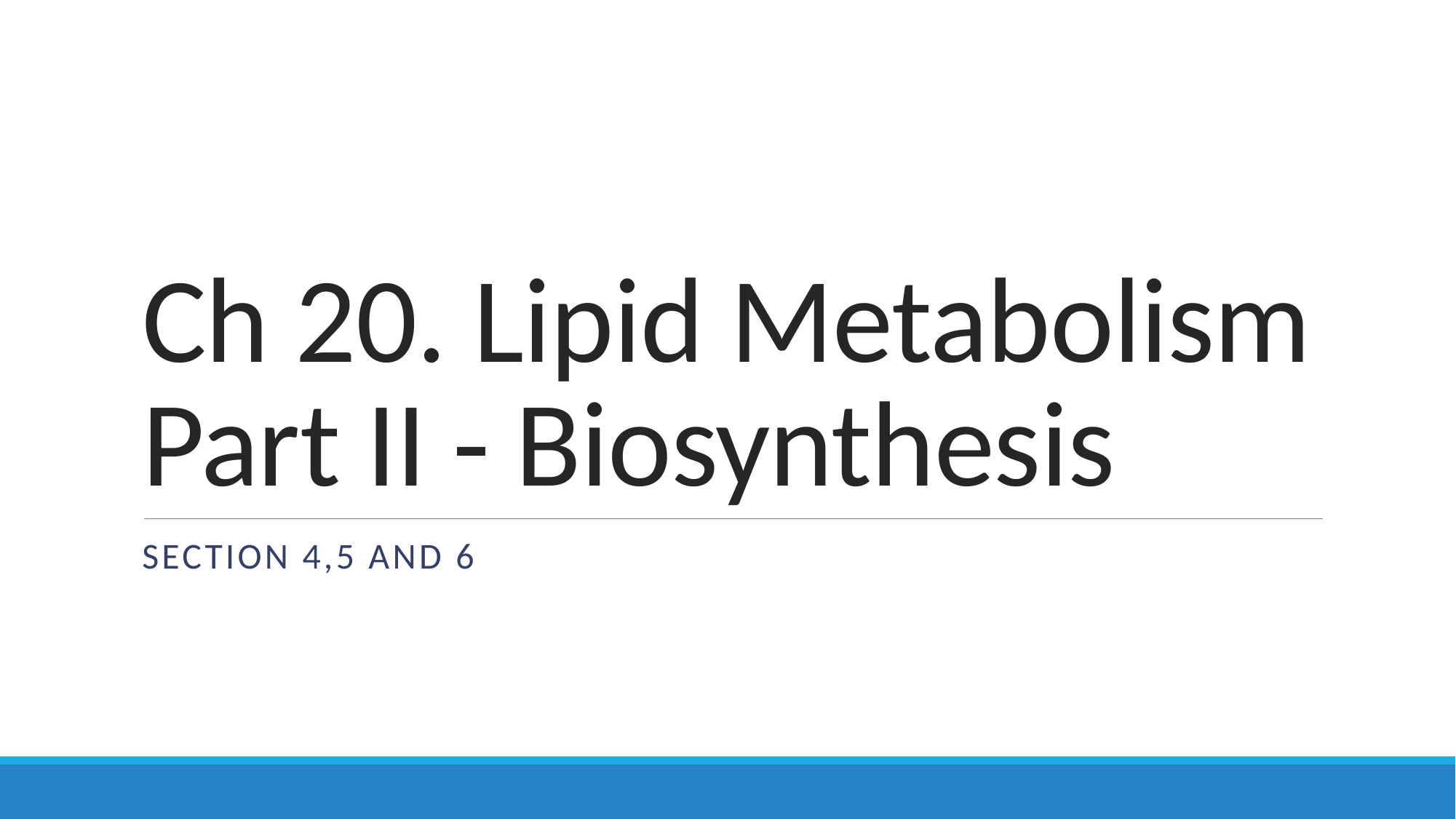

# Ch 20. Lipid Metabolism Part II - Biosynthesis
Section 4,5 and 6